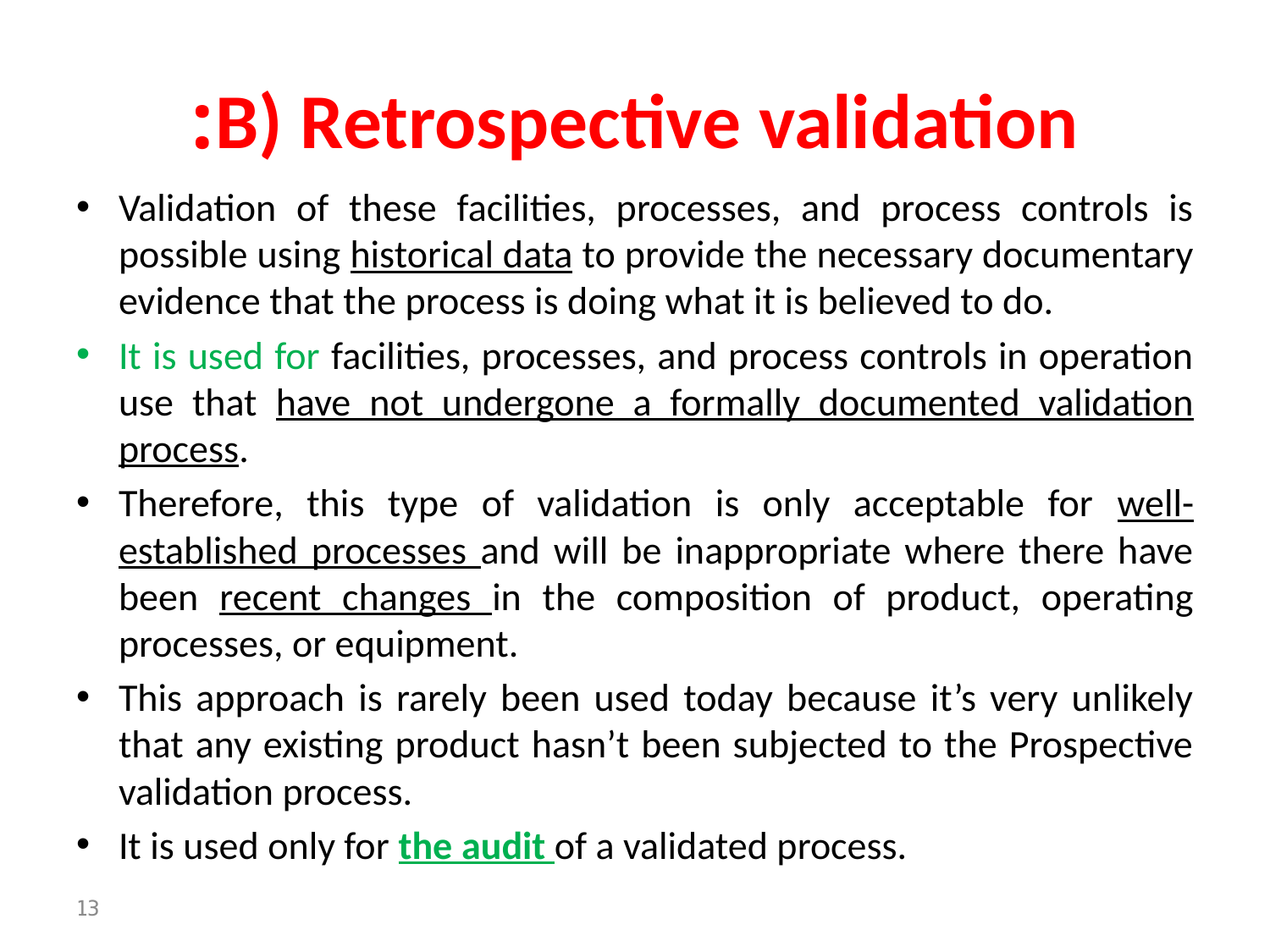

# B) Retrospective validation:
Validation of these facilities, processes, and process controls is possible using historical data to provide the necessary documentary evidence that the process is doing what it is believed to do.
It is used for facilities, processes, and process controls in operation use that have not undergone a formally documented validation process.
Therefore, this type of validation is only acceptable for well-established processes and will be inappropriate where there have been recent changes in the composition of product, operating processes, or equipment.
This approach is rarely been used today because it’s very unlikely that any existing product hasn’t been subjected to the Prospective validation process.
It is used only for the audit of a validated process.

13